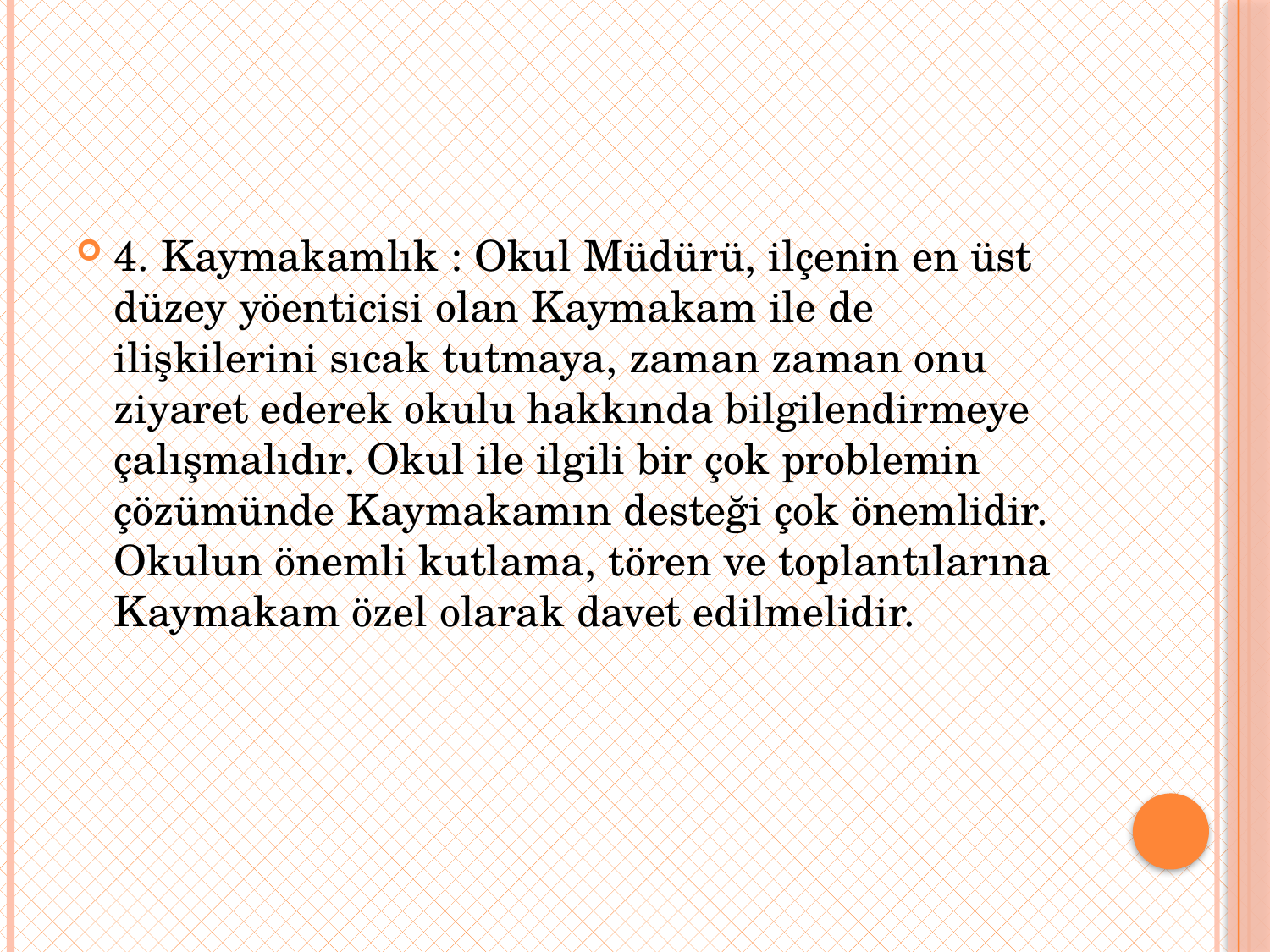

4. Kaymakamlık : Okul Müdürü, ilçenin en üst düzey yöenticisi olan Kaymakam ile de ilişkilerini sıcak tutmaya, zaman zaman onu ziyaret ederek okulu hakkında bilgilendirmeye çalışmalıdır. Okul ile ilgili bir çok problemin çözümünde Kaymakamın desteği çok önemlidir. Okulun önemli kutlama, tören ve toplantılarına Kaymakam özel olarak davet edilmelidir.